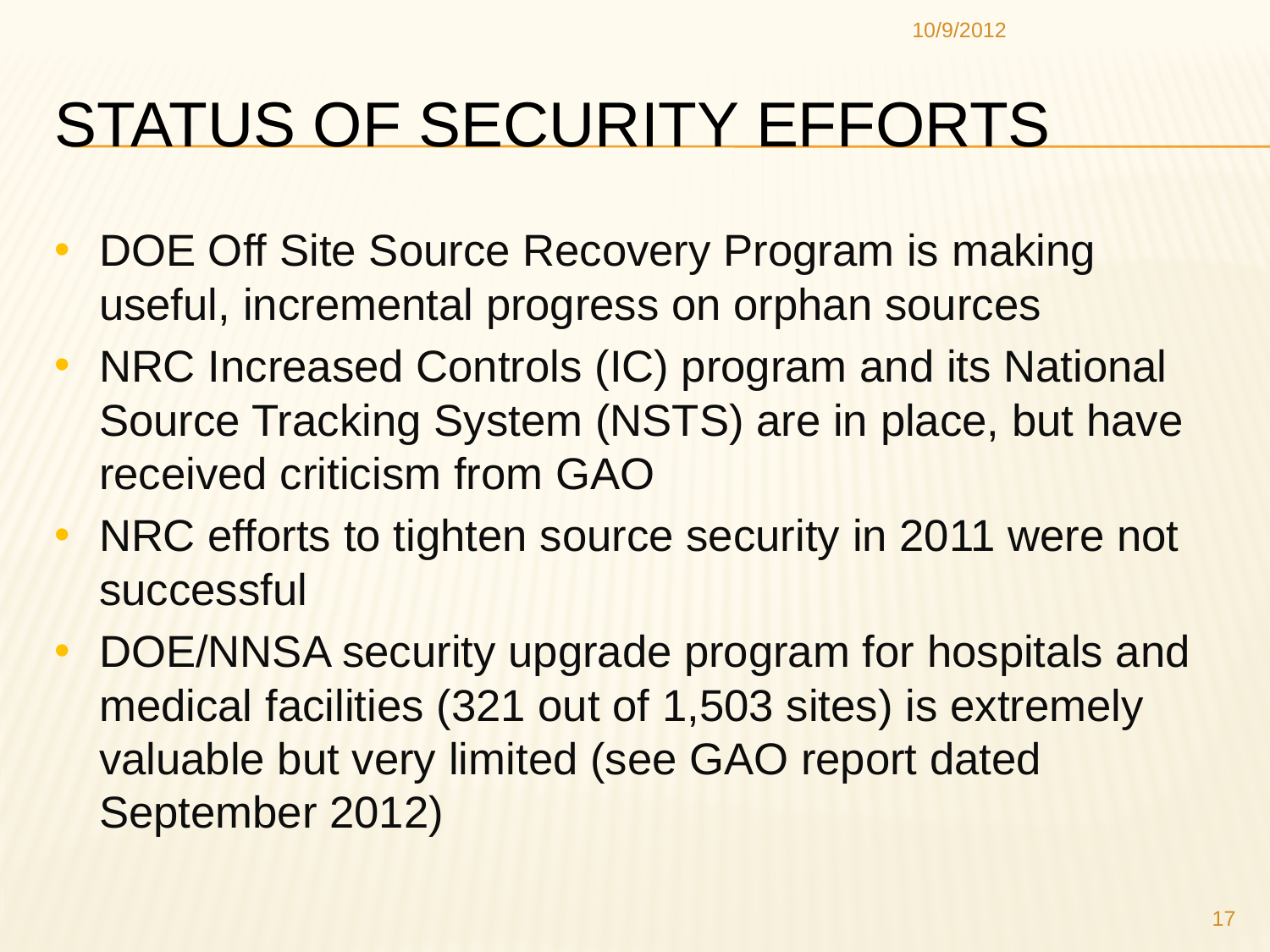

10/9/2012
# STATUS OF SECURITY EFFORTS
DOE Off Site Source Recovery Program is making useful, incremental progress on orphan sources
NRC Increased Controls (IC) program and its National Source Tracking System (NSTS) are in place, but have received criticism from GAO
NRC efforts to tighten source security in 2011 were not successful
DOE/NNSA security upgrade program for hospitals and medical facilities (321 out of 1,503 sites) is extremely valuable but very limited (see GAO report dated September 2012)

17